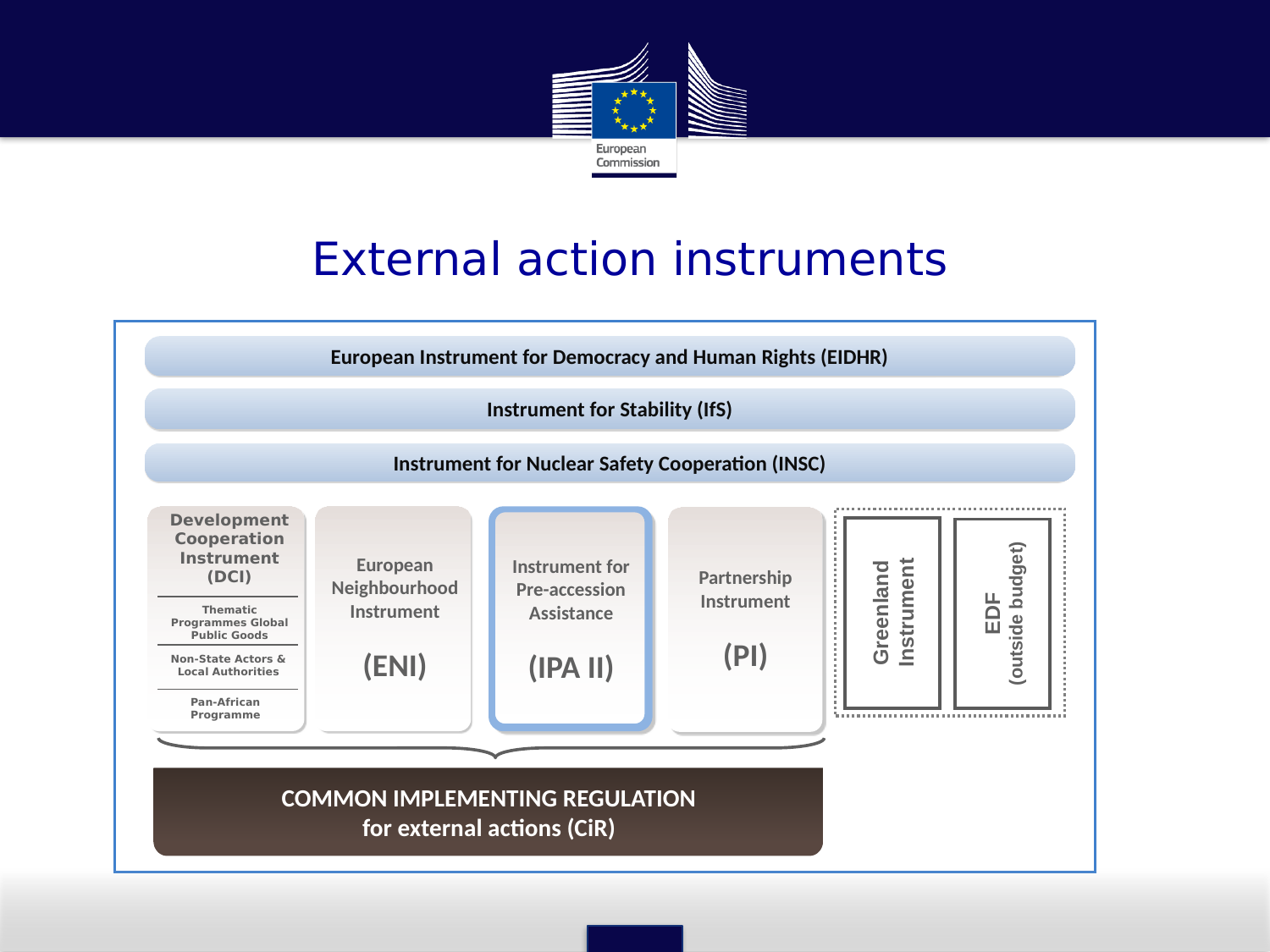

External action instruments

European Instrument for Democracy and Human Rights (EIDHR)
Instrument for Stability (IfS)

Instrument for Nuclear Safety Cooperation (INSC)
Development Cooperation Instrument (DCI)

Thematic Programmes Global Public Goods
Non-State Actors & Local Authorities
Pan-African Programme
Partnership Instrument

(PI)

European Neighbourhood Instrument

(ENI)

Greenland Instrument
EDF
(outside budget)

Instrument for Pre-accession Assistance

(IPA II)

COMMON IMPLEMENTING REGULATION
for external actions (CiR)